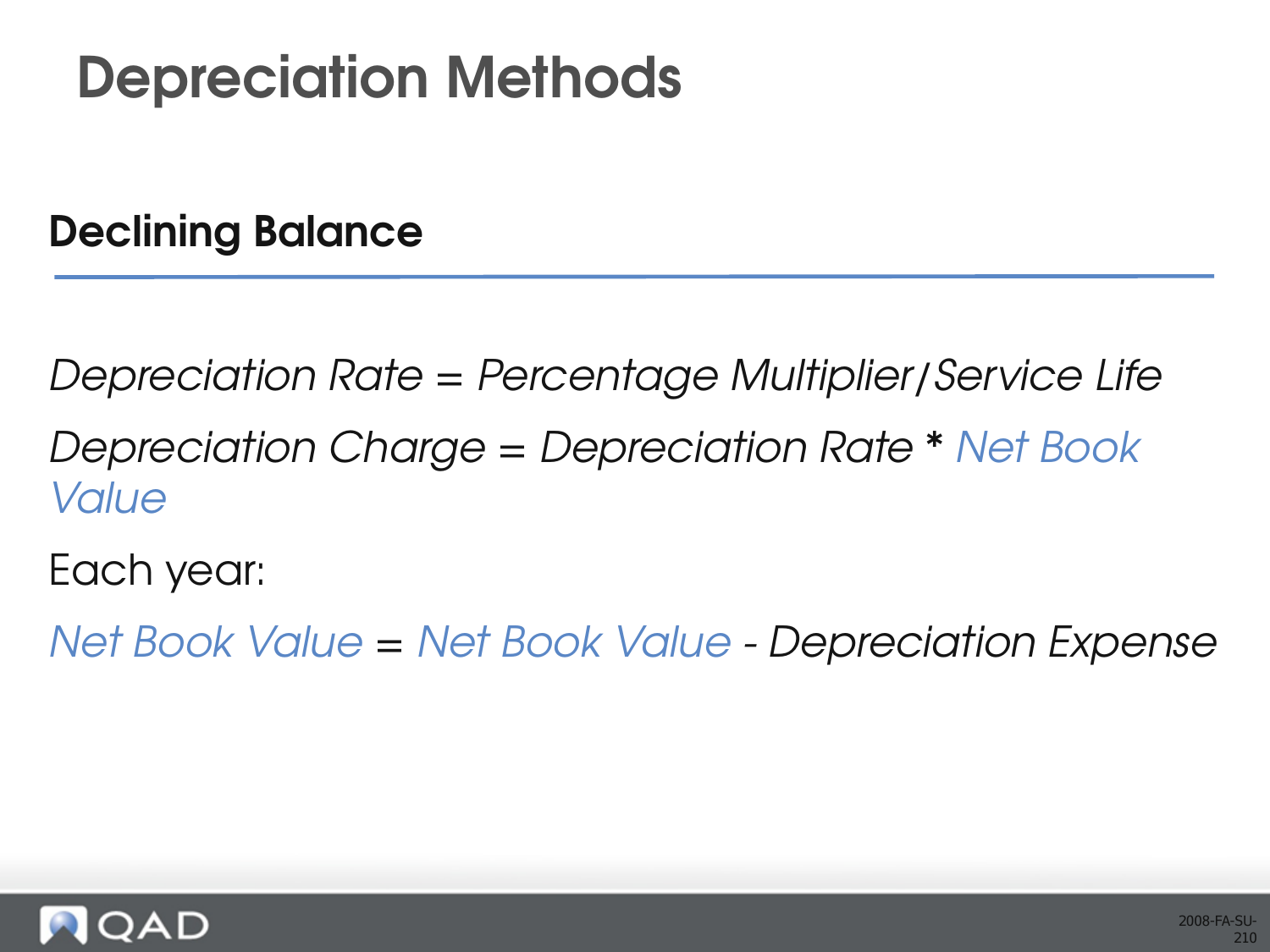

# Depreciation Methods
Declining Balance

Depreciation Rate = Percentage Multiplier/Service Life
Depreciation Charge = Depreciation Rate * Net Book Value
Each year:
Net Book Value = Net Book Value - Depreciation Expense

2008-FA-SU-210